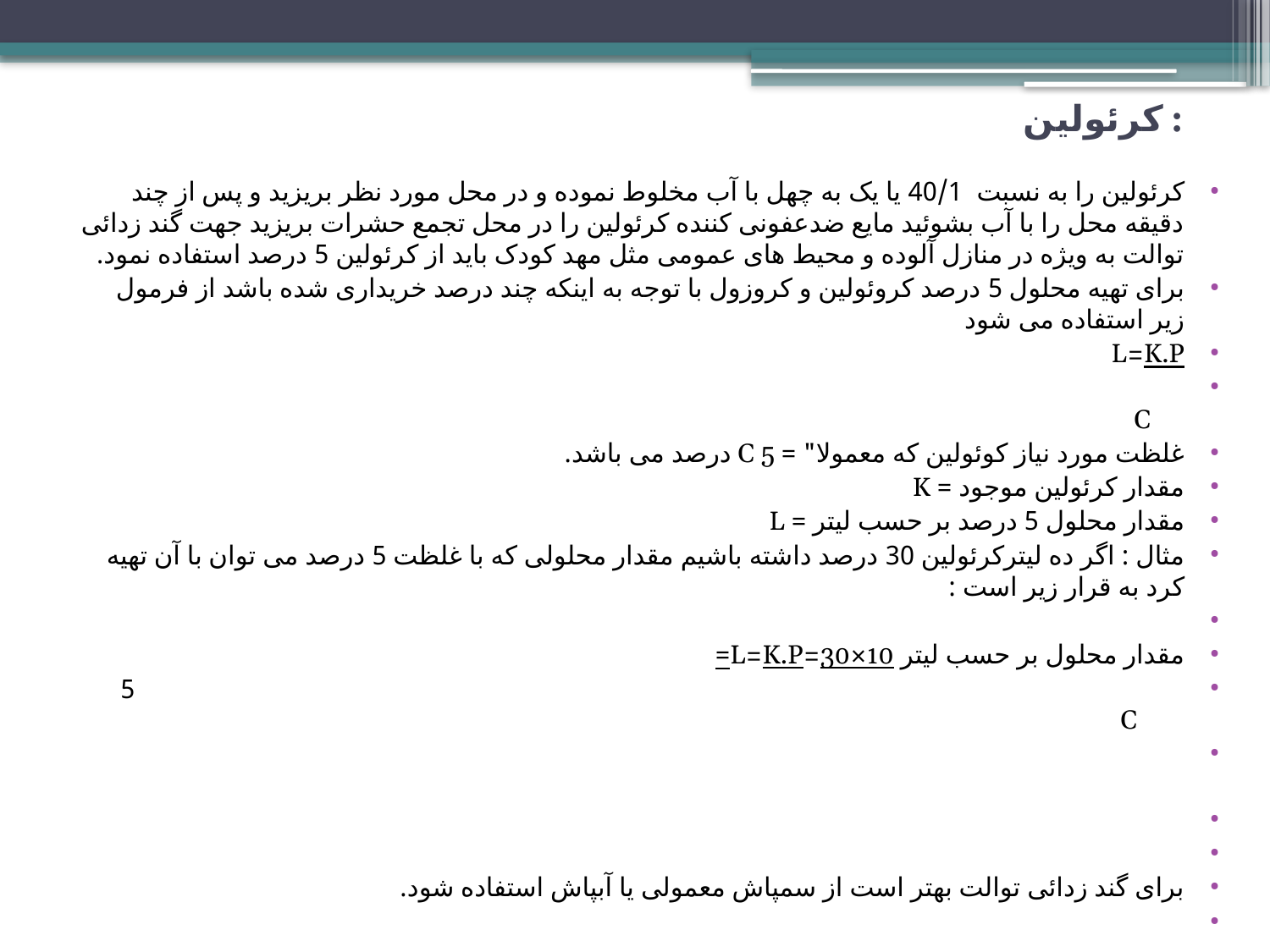

# کرئولین :
کرئولین را به نسبت  40/1 یا یک به چهل با آب مخلوط نموده و در محل مورد نظر بریزید و پس از چند دقیقه محل را با آب بشوئید مایع ضدعفونی کننده کرئولین را در محل تجمع حشرات بریزید جهت گند زدائی توالت به ویژه در منازل آلوده و محیط های عمومی مثل مهد کودک باید از کرئولین 5 درصد استفاده نمود.
برای تهیه محلول 5 درصد کروئولین و کروزول با توجه به اینکه چند درصد خریداری شده باشد از فرمول زیر استفاده می شود
L=K.P
                                                                                                                                                                         C
غلظت مورد نیاز کوئولین که معمولا" = C 5 درصد می باشد.
مقدار کرئولین موجود = K
مقدار محلول 5 درصد بر حسب لیتر = L
مثال : اگر ده لیترکرئولین 30 درصد داشته باشیم مقدار محلولی که با غلظت 5 درصد می توان با آن تهیه کرد به قرار زیر است :

	مقدار محلول بر حسب لیتر 	L=K.P=30×10=
                                                                                                                                                           5              C

برای گند زدائی توالت بهتر است از سمپاش معمولی یا آبپاش استفاده شود.